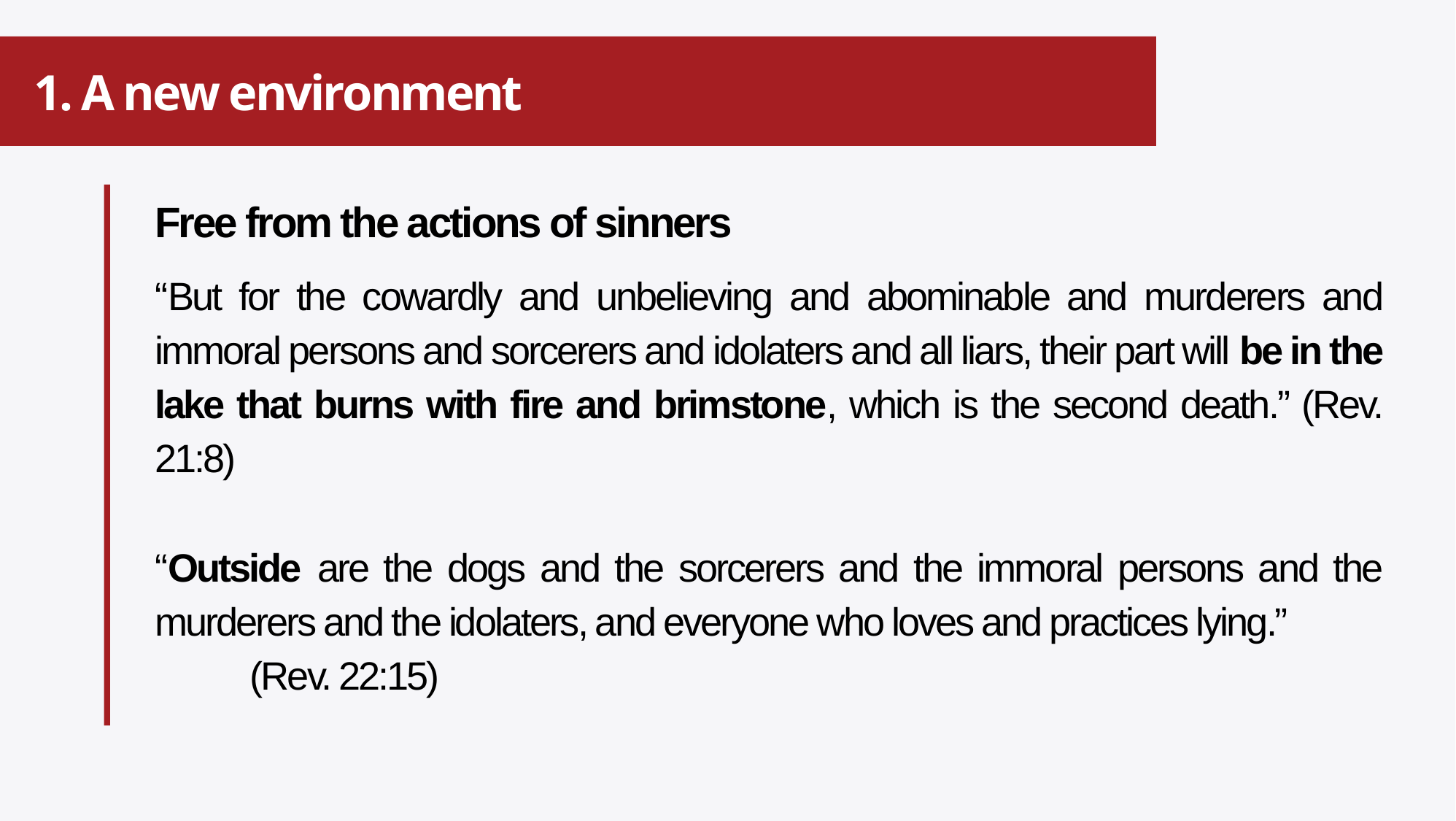

# 1. A new environment
Free from the actions of sinners
“But for the cowardly and unbelieving and abominable and murderers and immoral persons and sorcerers and idolaters and all liars, their part will be in the lake that burns with fire and brimstone, which is the second death.” (Rev. 21:8)

“Outside are the dogs and the sorcerers and the immoral persons and the murderers and the idolaters, and everyone who loves and practices lying.”                       (Rev. 22:15)